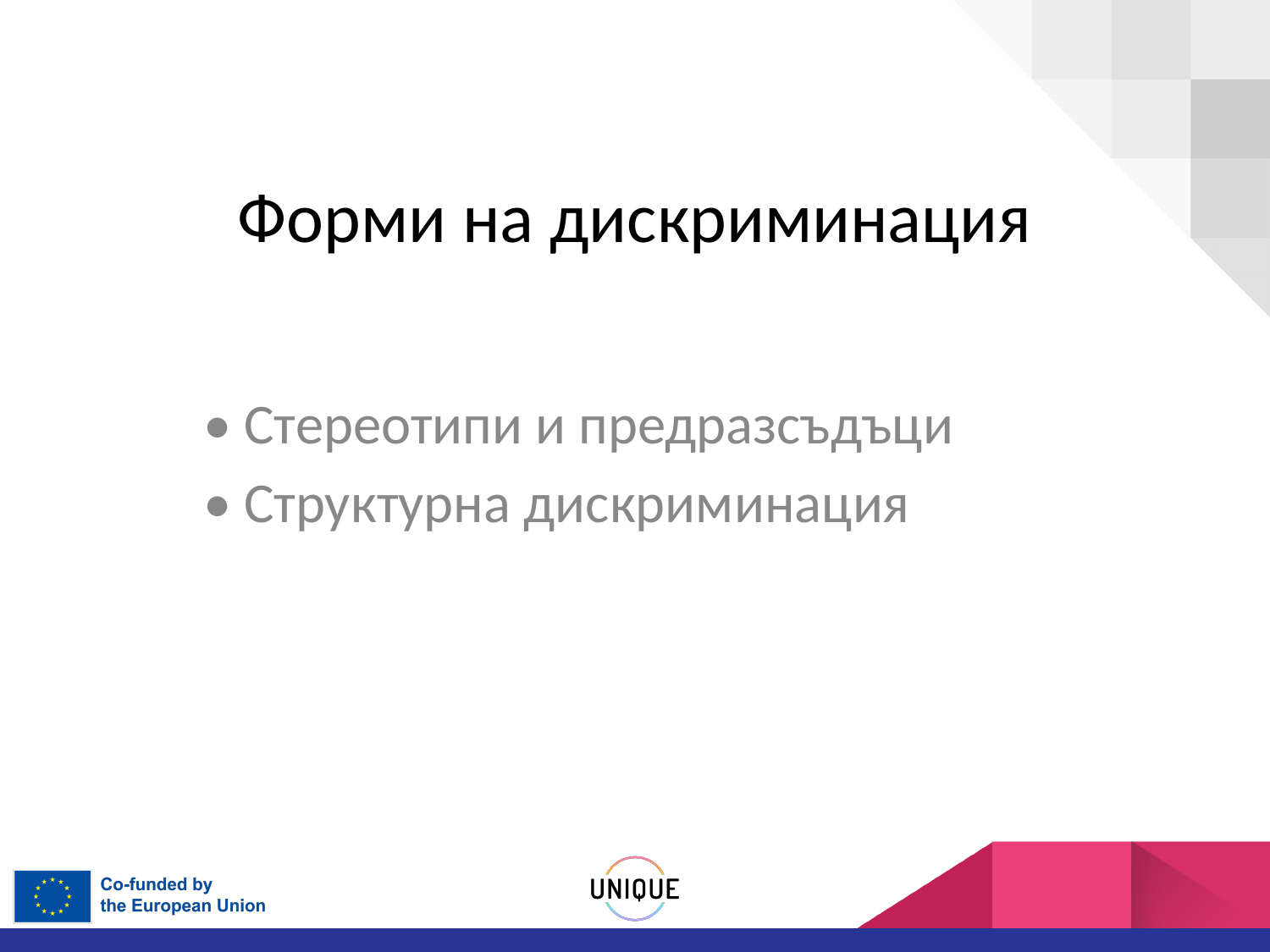

# Форми на дискриминация
• Стереотипи и предразсъдъци
• Структурна дискриминация